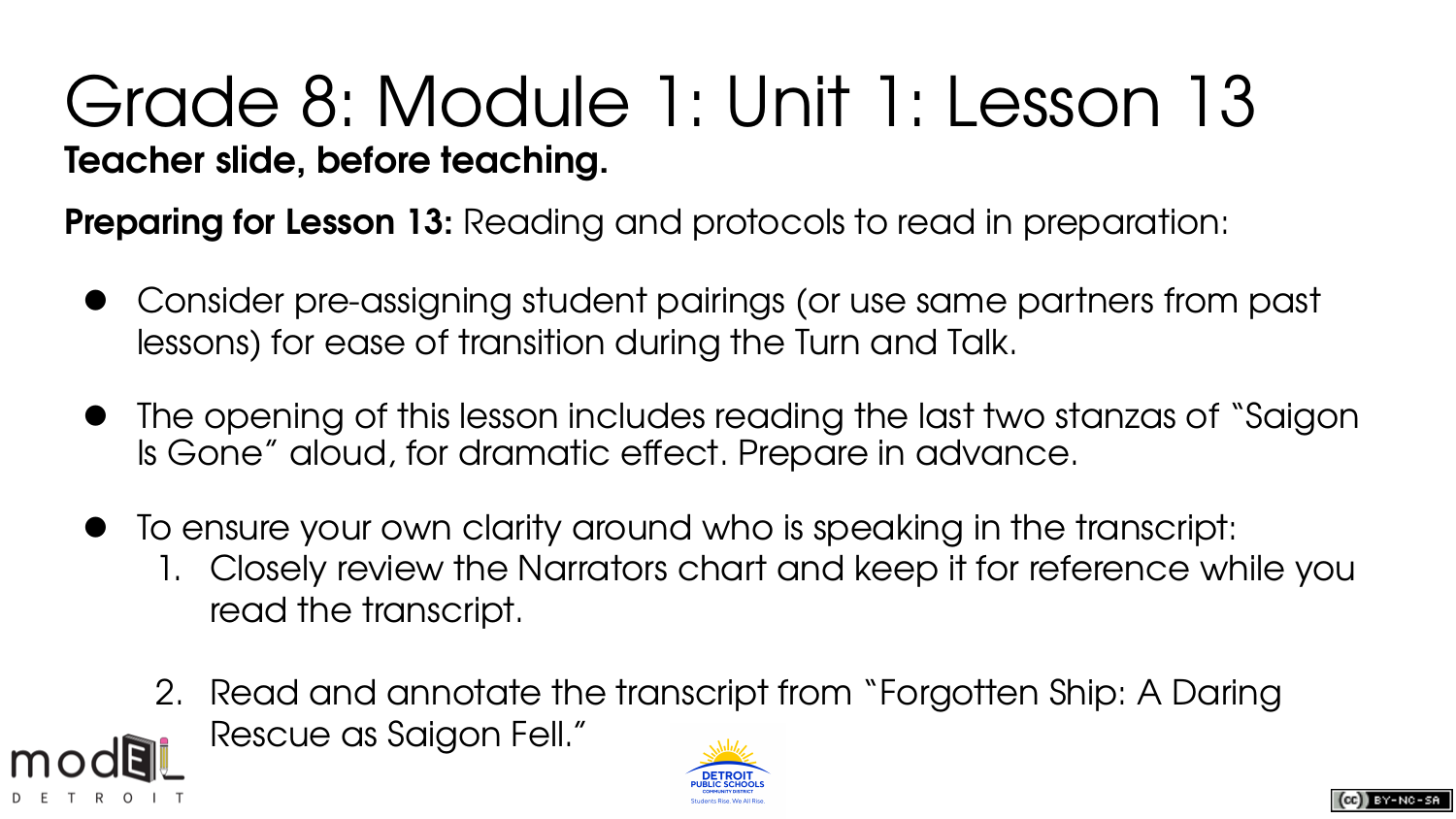

# Grade 8: Module 1: Unit 1: Lesson 13
Teacher slide, before teaching.
Preparing for Lesson 13: Reading and protocols to read in preparation:

Consider pre-assigning student pairings (or use same partners from past lessons) for ease of transition during the Turn and Talk.

The opening of this lesson includes reading the last two stanzas of “Saigon Is Gone” aloud, for dramatic effect. Prepare in advance.

To ensure your own clarity around who is speaking in the transcript:
Closely review the Narrators chart and keep it for reference while you read the transcript.

Read and annotate the transcript from “Forgotten Ship: A Daring Rescue as Saigon Fell.”